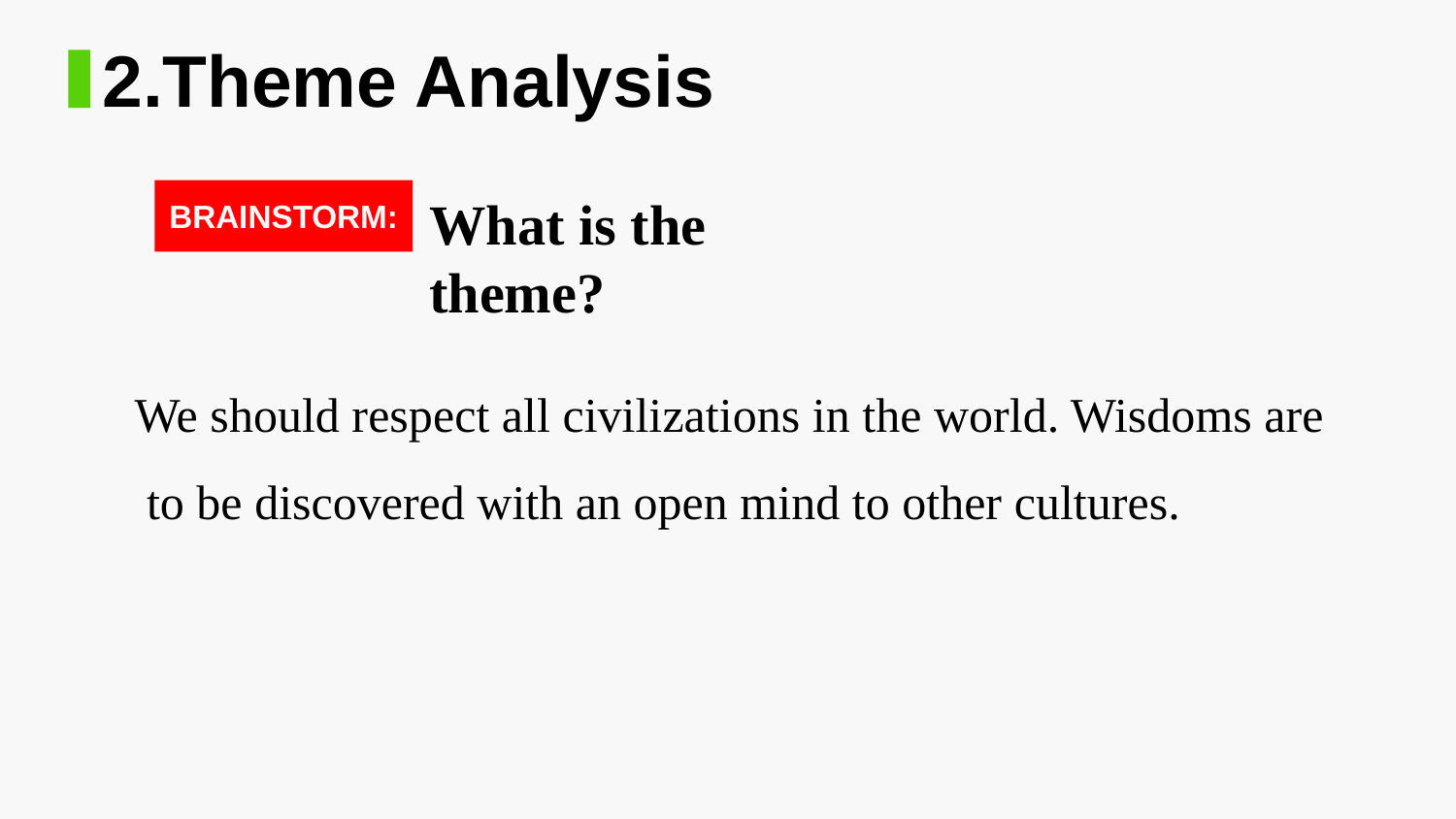

2.Theme Analysis

BRAINSTORM:
What is the theme?
We should respect all civilizations in the world. Wisdoms are
 to be discovered with an open mind to other cultures.